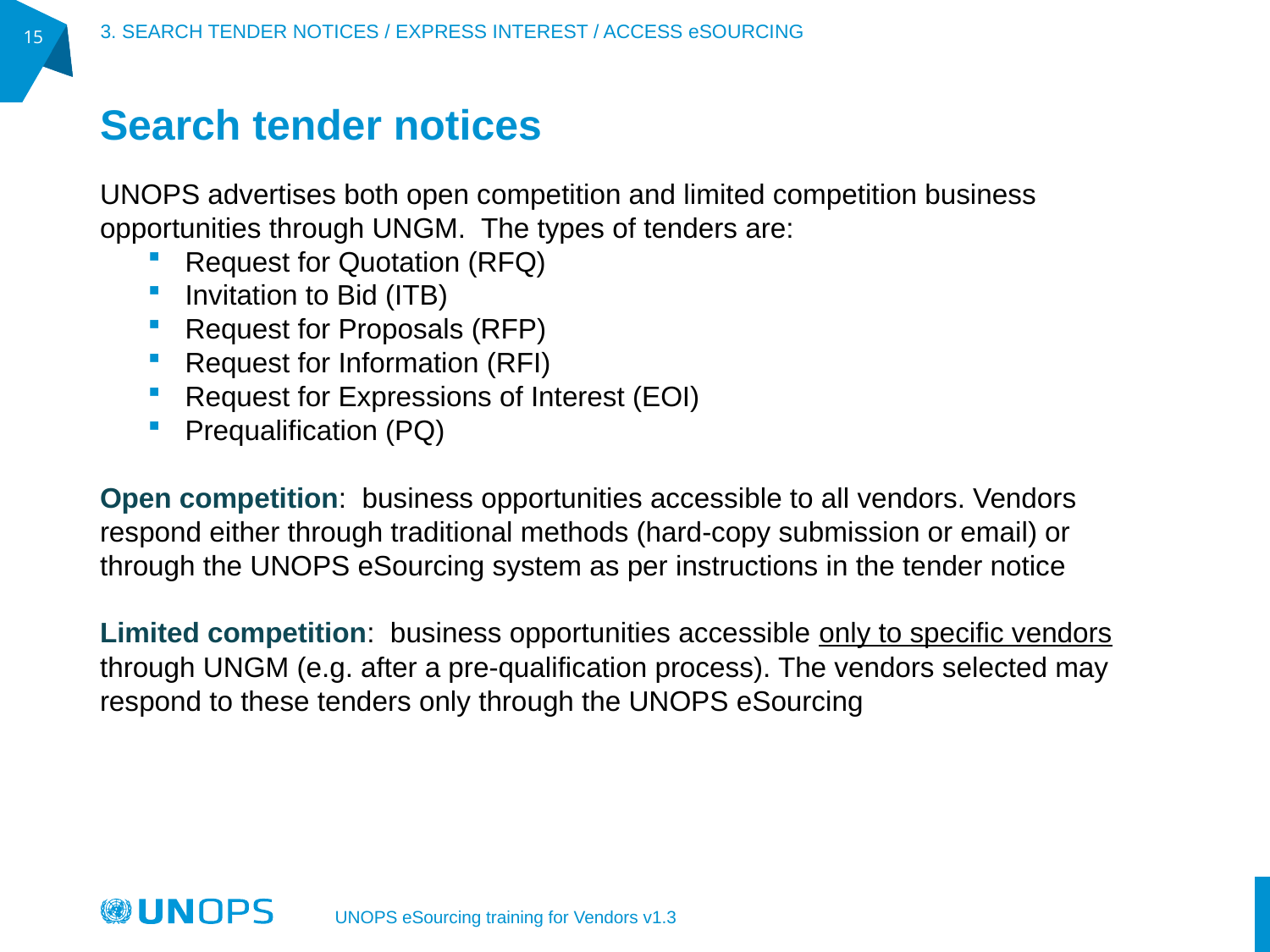

3. SEARCH TENDER NOTICES / EXPRESS INTEREST / ACCESS eSOURCING

15
# Search tender notices
UNOPS advertises both open competition and limited competition business opportunities through UNGM.  The types of tenders are:
Request for Quotation (RFQ)
Invitation to Bid (ITB)
Request for Proposals (RFP)
Request for Information (RFI)
Request for Expressions of Interest (EOI)
Prequalification (PQ)

Open competition:  business opportunities accessible to all vendors. Vendors respond either through traditional methods (hard-copy submission or email) or through the UNOPS eSourcing system as per instructions in the tender notice

Limited competition:  business opportunities accessible only to specific vendors through UNGM (e.g. after a pre-qualification process). The vendors selected may respond to these tenders only through the UNOPS eSourcing
UNOPS eSourcing training for Vendors v1.3